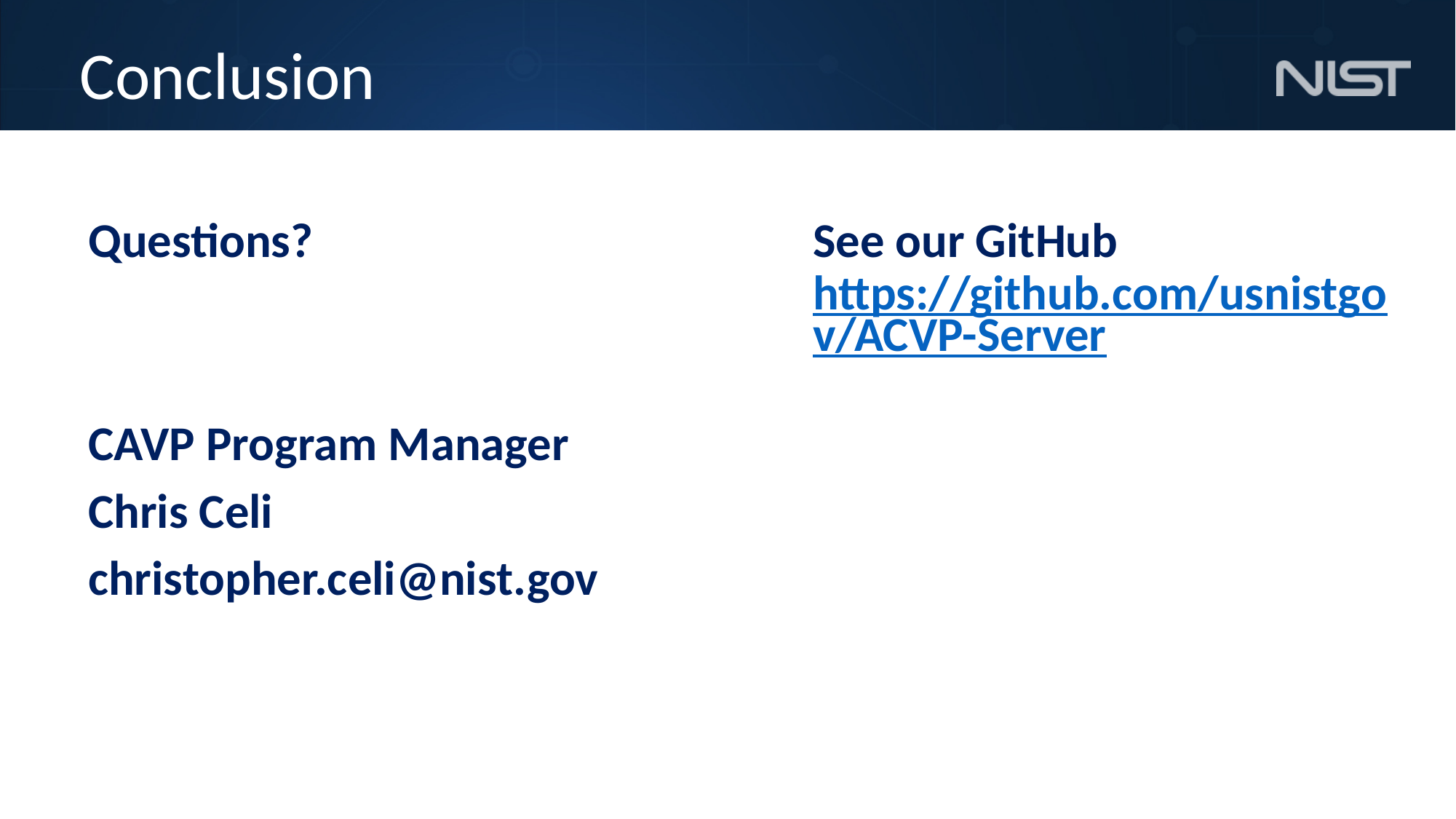

# Conclusion
Questions?

CAVP Program Manager
Chris Celi
christopher.celi@nist.gov
See our GitHub https://github.com/usnistgov/ACVP-Server